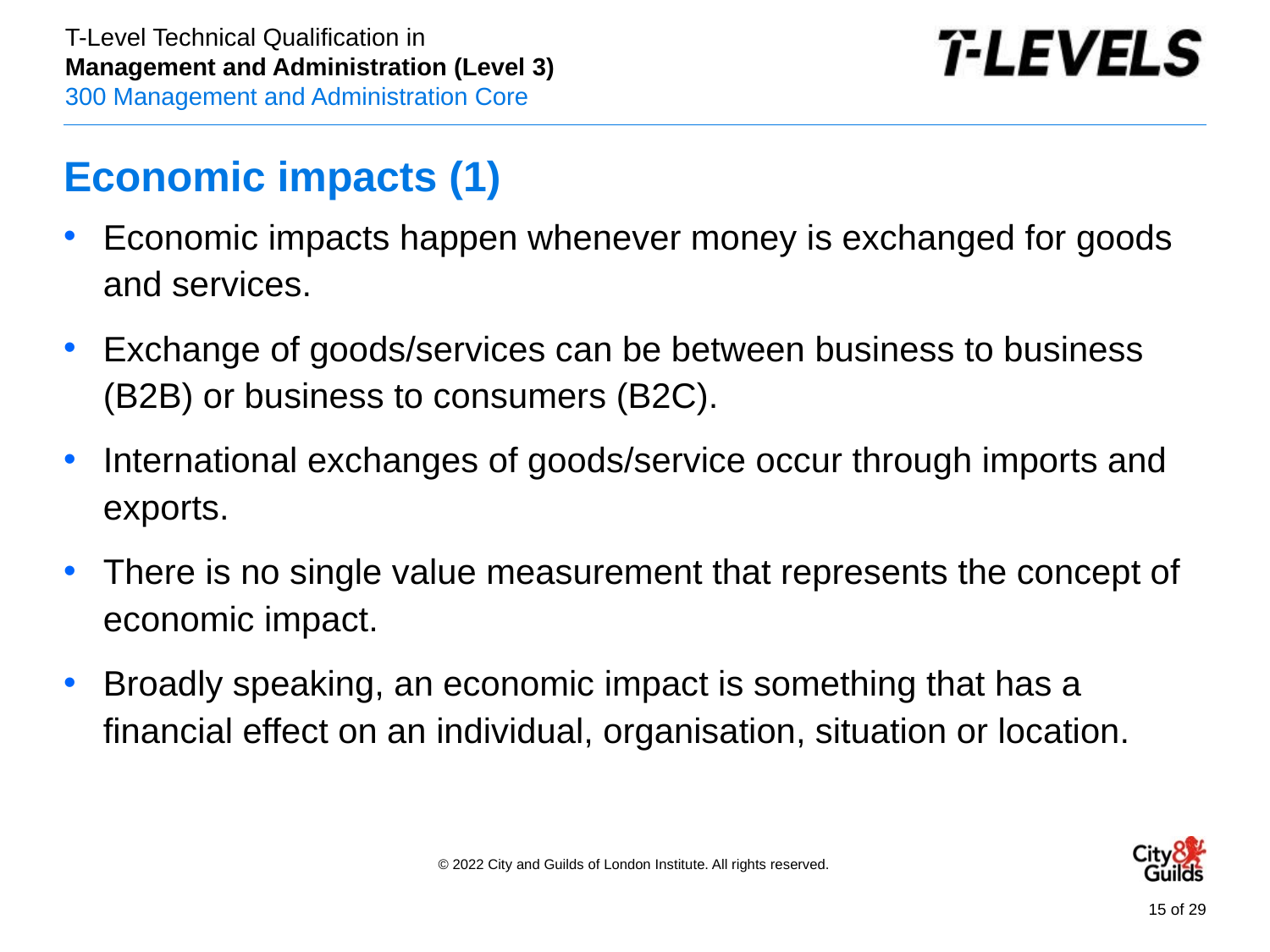

# Economic impacts (1)
Economic impacts happen whenever money is exchanged for goods and services.
Exchange of goods/services can be between business to business (B2B) or business to consumers (B2C).
International exchanges of goods/service occur through imports and exports.
There is no single value measurement that represents the concept of economic impact.
Broadly speaking, an economic impact is something that has a financial effect on an individual, organisation, situation or location.